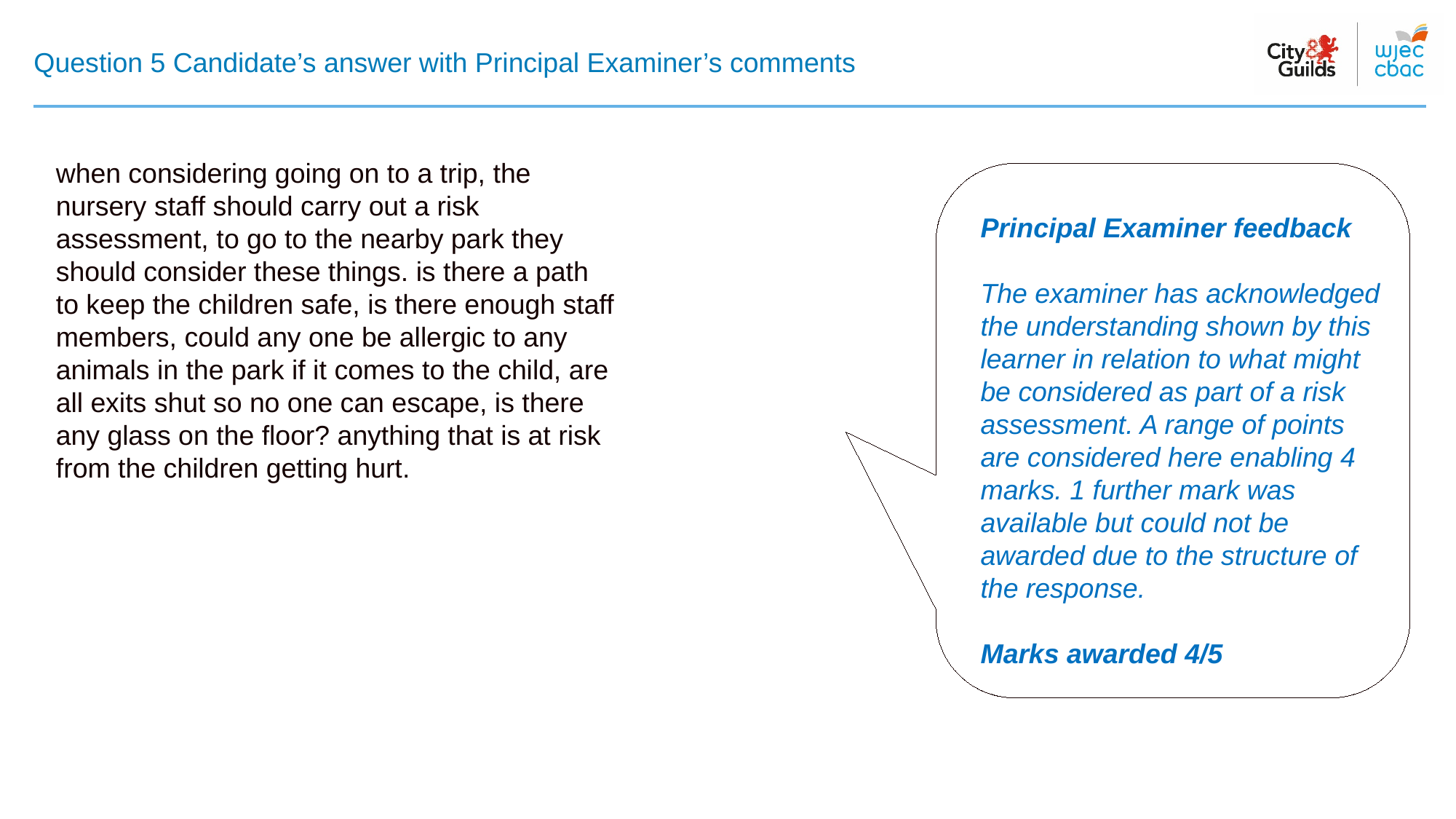

# Question 5 Candidate’s answer with Principal Examiner’s comments
when considering going on to a trip, the nursery staff should carry out a risk assessment, to go to the nearby park they should consider these things. is there a path to keep the children safe, is there enough staff members, could any one be allergic to any animals in the park if it comes to the child, are all exits shut so no one can escape, is there any glass on the floor? anything that is at risk from the children getting hurt.

Principal Examiner feedback

The examiner has acknowledged the understanding shown by this learner in relation to what might be considered as part of a risk assessment. A range of points are considered here enabling 4 marks. 1 further mark was available but could not be awarded due to the structure of the response.

Marks awarded 4/5